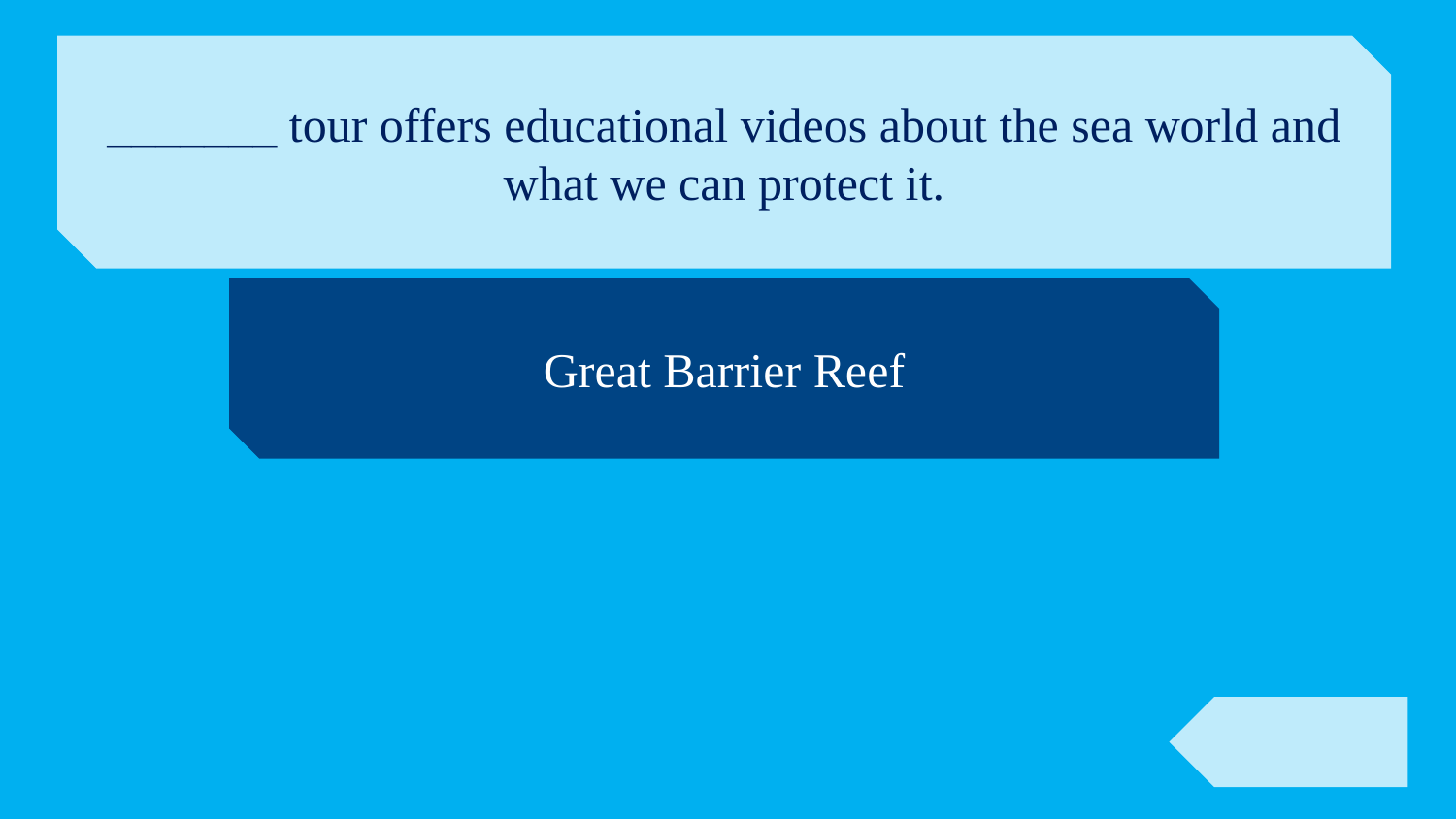

_______ tour offers educational videos about the sea world and what we can protect it.
Great Barrier Reef